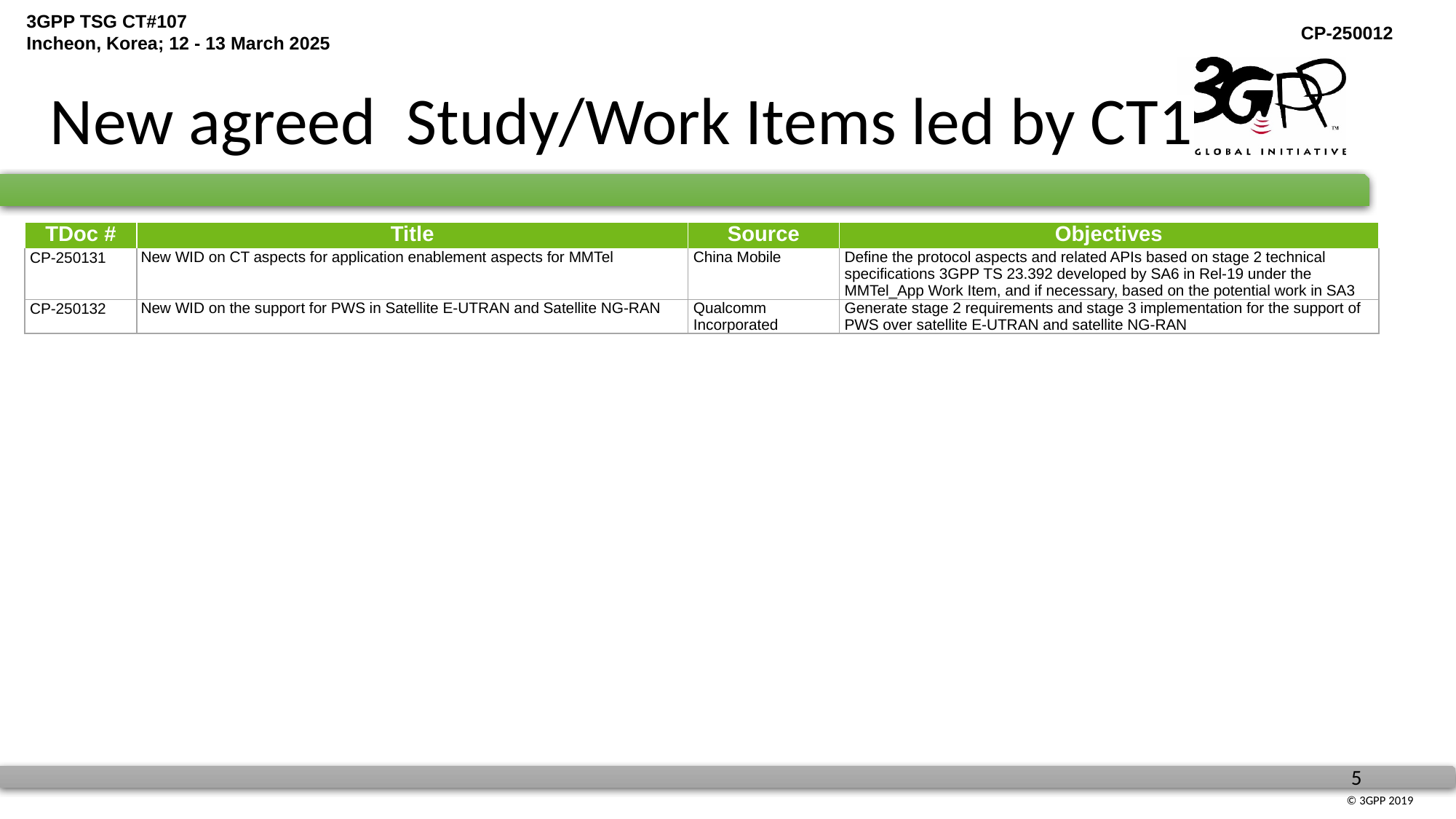

# New agreed  Study/Work Items led by CT1
| TDoc # | Title | Source | Objectives |
| --- | --- | --- | --- |
| CP-250131 | New WID on CT aspects for application enablement aspects for MMTel | China Mobile | Define the protocol aspects and related APIs based on stage 2 technical specifications 3GPP TS 23.392 developed by SA6 in Rel-19 under the MMTel\_App Work Item, and if necessary, based on the potential work in SA3 |
| CP-250132 | New WID on the support for PWS in Satellite E-UTRAN and Satellite NG-RAN | Qualcomm Incorporated | Generate stage 2 requirements and stage 3 implementation for the support of PWS over satellite E-UTRAN and satellite NG-RAN |